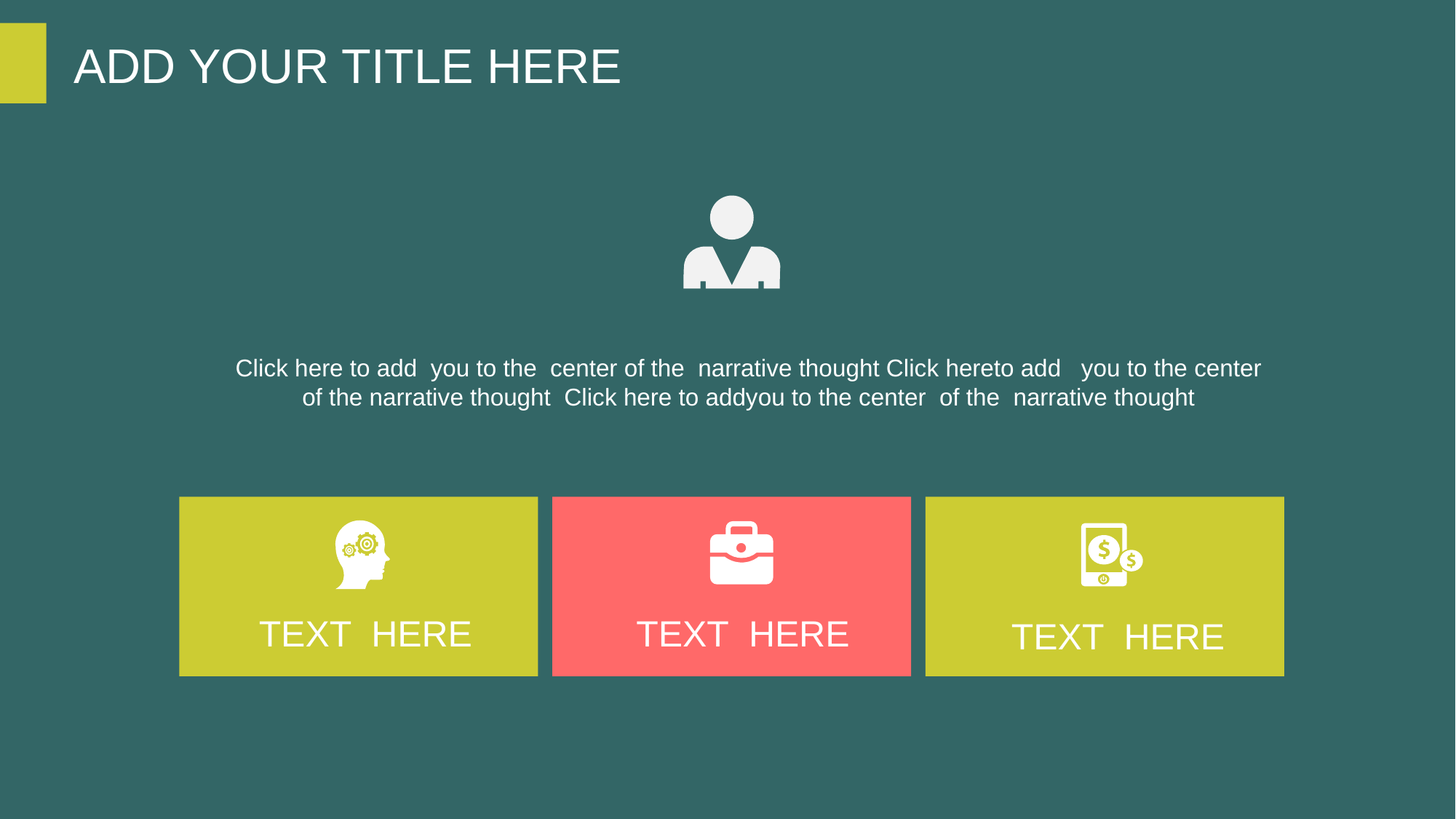

ADD YOUR TITLE HERE

Click here to add  you to the  center of the  narrative thought Click hereto add   you to the center of the narrative thought  Click here to addyou to the center  of the  narrative thought

  TEXT  HERE

  TEXT  HERE

  TEXT  HERE